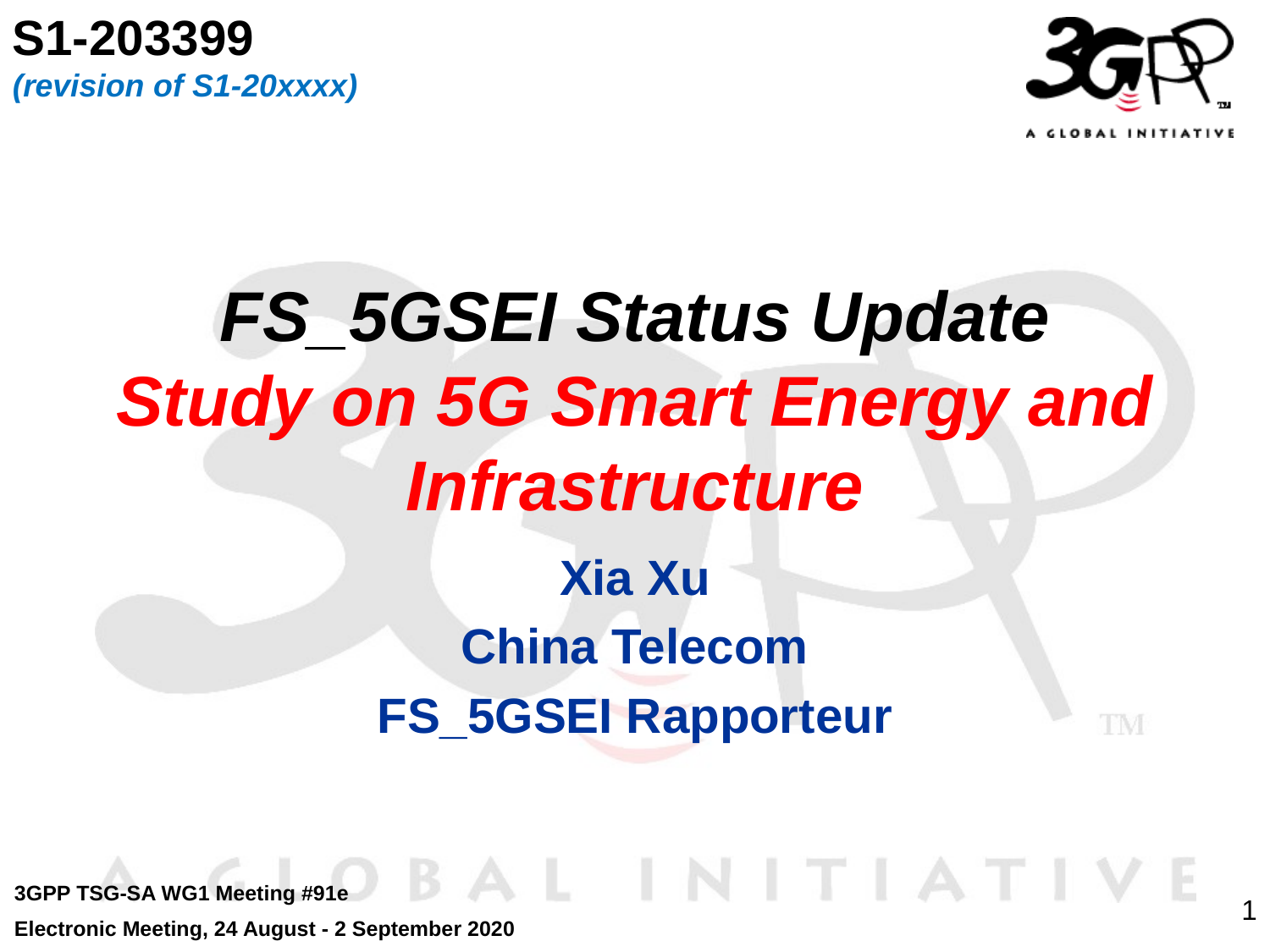

S1-203399
(revision of S1-20xxxx)
# FS_5GSEI Status Update Study on 5G Smart Energy and Infrastructure
Xia Xu
China Telecom
FS_5GSEI Rapporteur
3GPP TSG-SA WG1 Meeting #91e
Electronic Meeting, 24 August - 2 September 2020
1